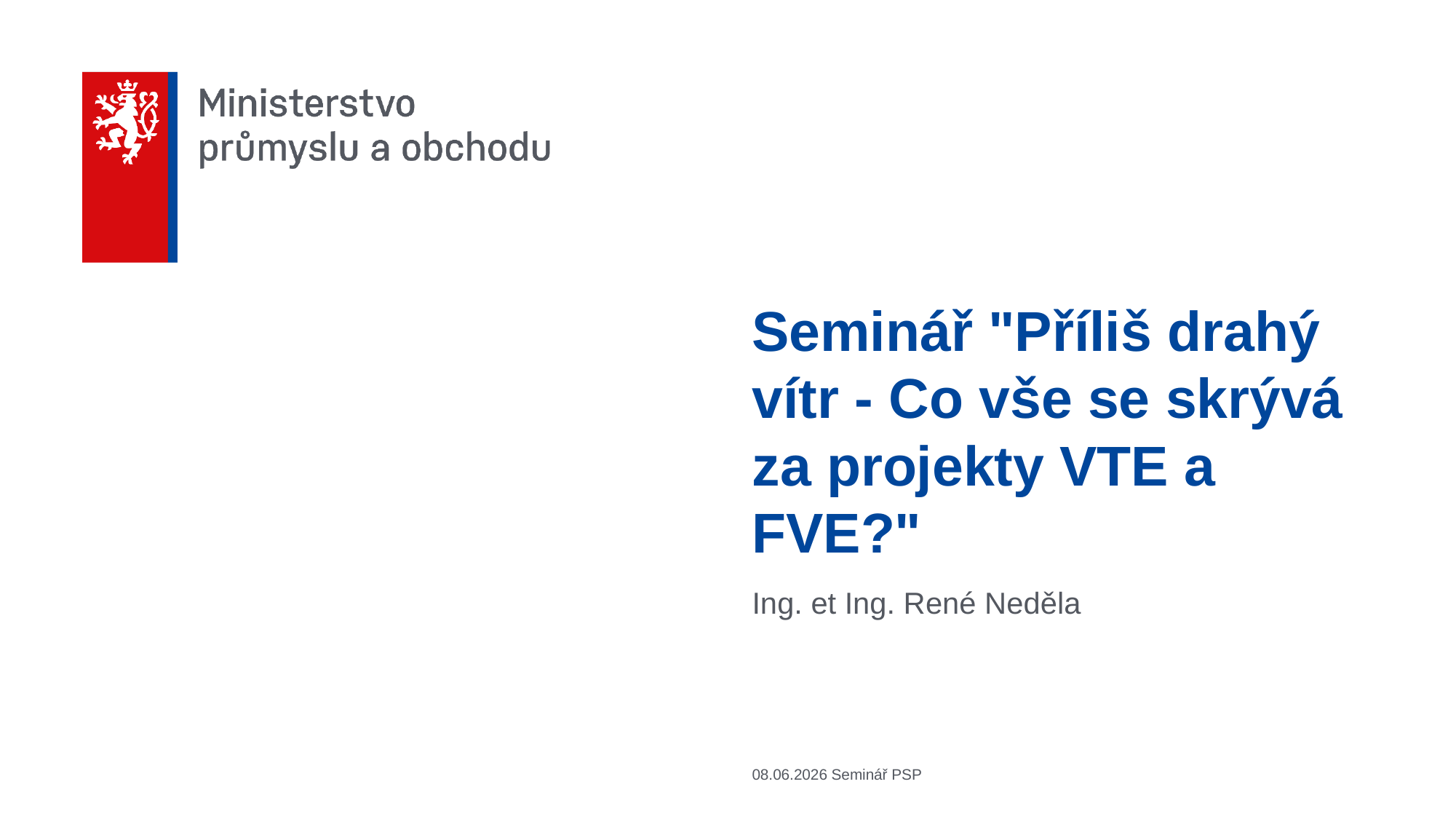

# Seminář "Příliš drahý vítr - Co vše se skrývá za projekty VTE a FVE?"
Ing. et Ing. René Neděla
08.06.2026 Seminář PSP